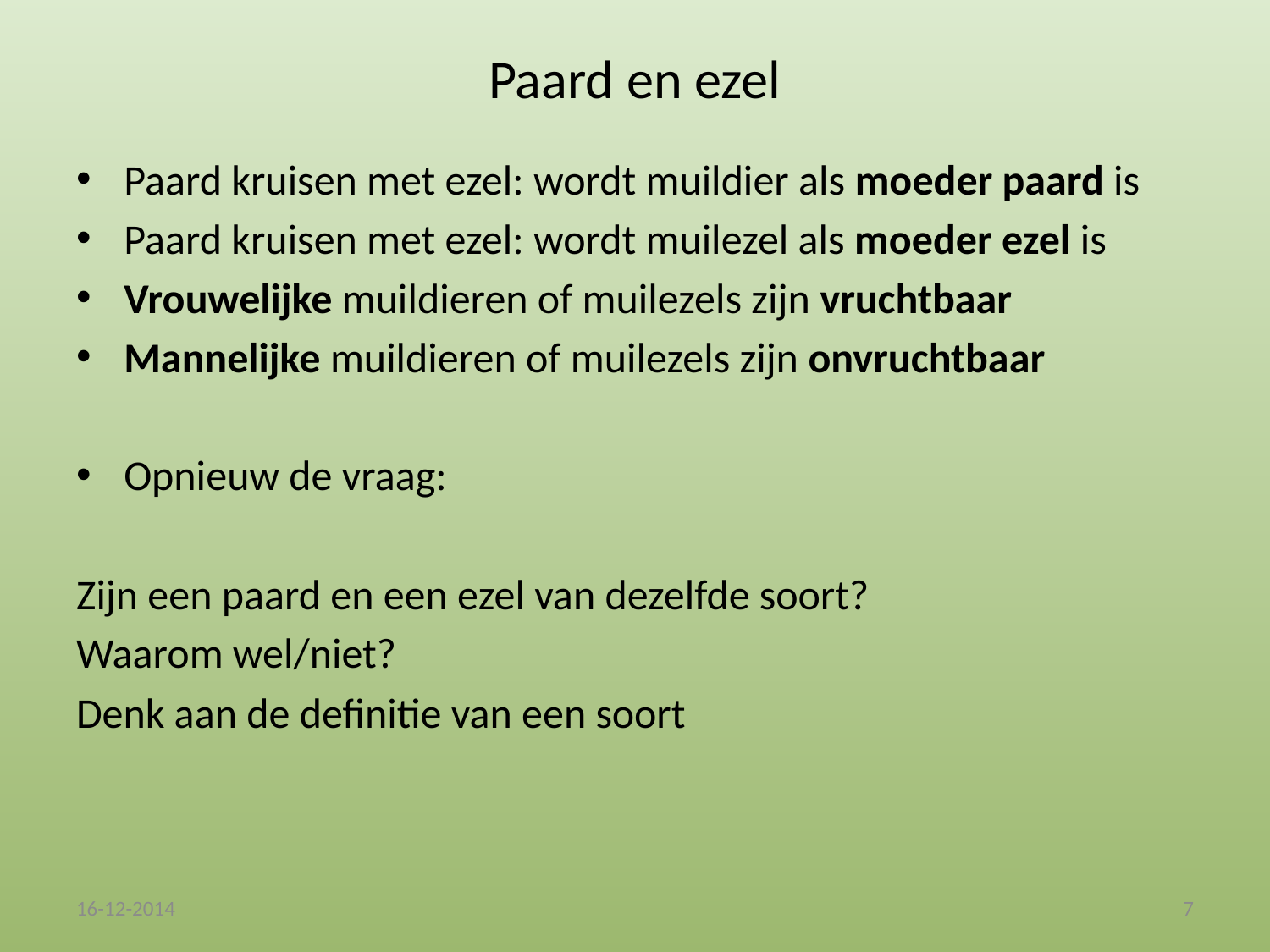

# Paard en ezel
Paard kruisen met ezel: wordt muildier als moeder paard is
Paard kruisen met ezel: wordt muilezel als moeder ezel is
Vrouwelijke muildieren of muilezels zijn vruchtbaar
Mannelijke muildieren of muilezels zijn onvruchtbaar

Opnieuw de vraag:

Zijn een paard en een ezel van dezelfde soort?
Waarom wel/niet?
Denk aan de definitie van een soort
16-12-2014
7